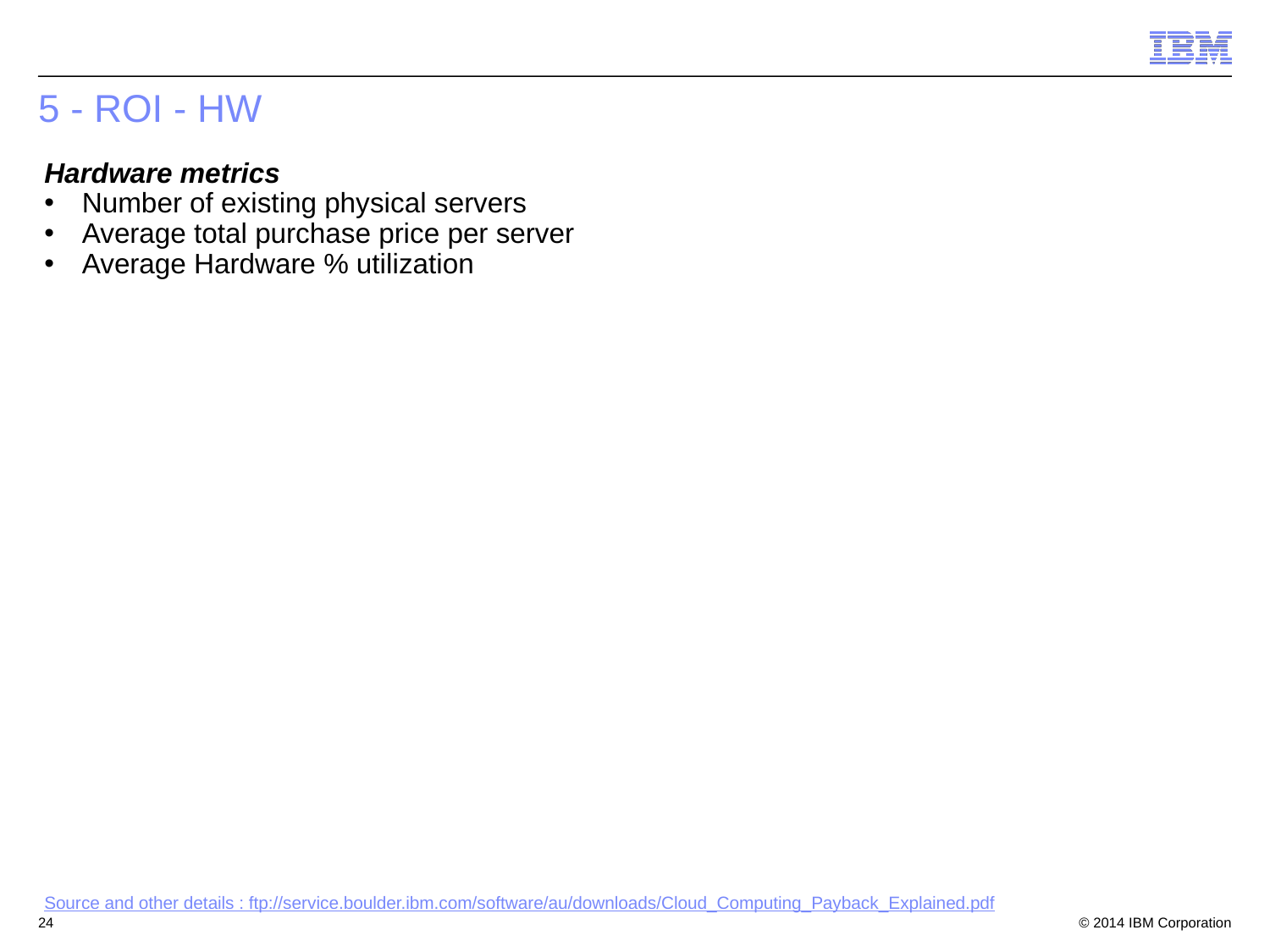

# 5 - ROI - HW
Hardware metrics
 Number of existing physical servers
 Average total purchase price per server
 Average Hardware % utilization
Source and other details : ftp://service.boulder.ibm.com/software/au/downloads/Cloud_Computing_Payback_Explained.pdf
24